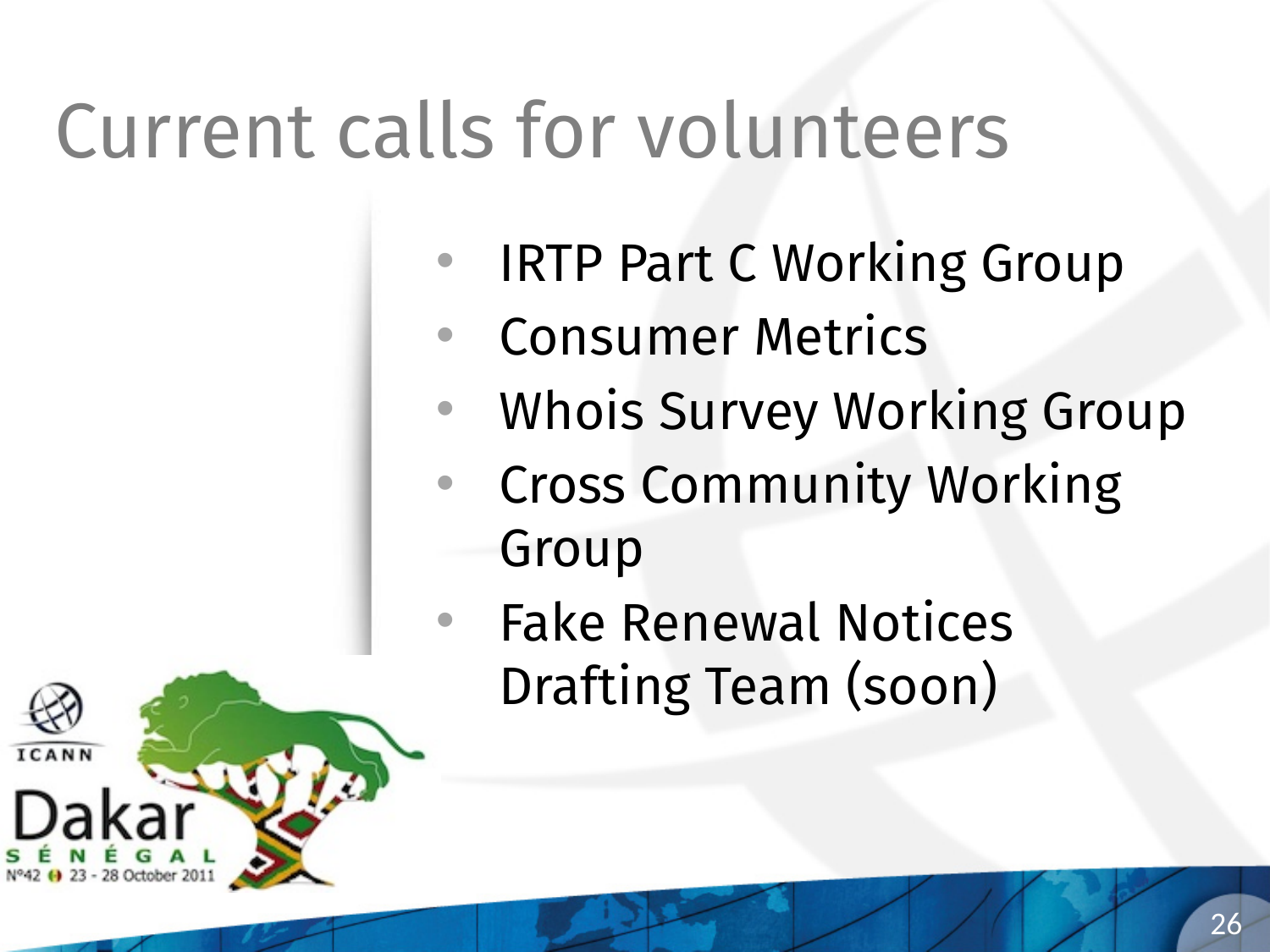

# Current calls for volunteers
IRTP Part C Working Group
Consumer Metrics
Whois Survey Working Group
Cross Community Working Group
Fake Renewal Notices Drafting Team (soon)
26